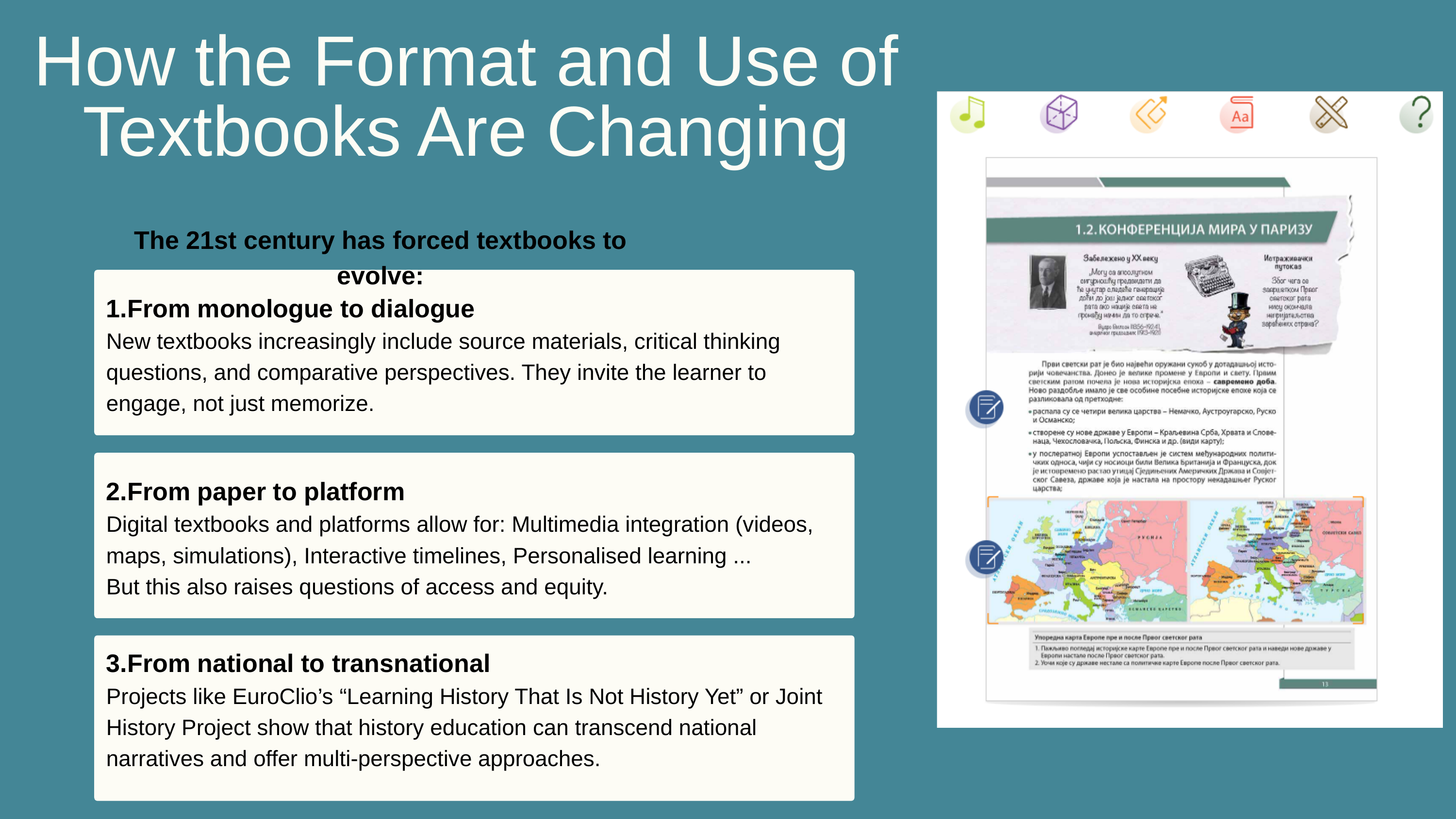

How the Format and Use of Textbooks Are Changing

The 21st century has forced textbooks to evolve:

1.From monologue to dialogue
New textbooks increasingly include source materials, critical thinking questions, and comparative perspectives. They invite the learner to engage, not just memorize.

2.From paper to platform
Digital textbooks and platforms allow for: Multimedia integration (videos, maps, simulations), Interactive timelines, Personalised learning ...
But this also raises questions of access and equity.

3.From national to transnational
Projects like EuroClio’s “Learning History That Is Not History Yet” or Joint History Project show that history education can transcend national narratives and offer multi-perspective approaches.